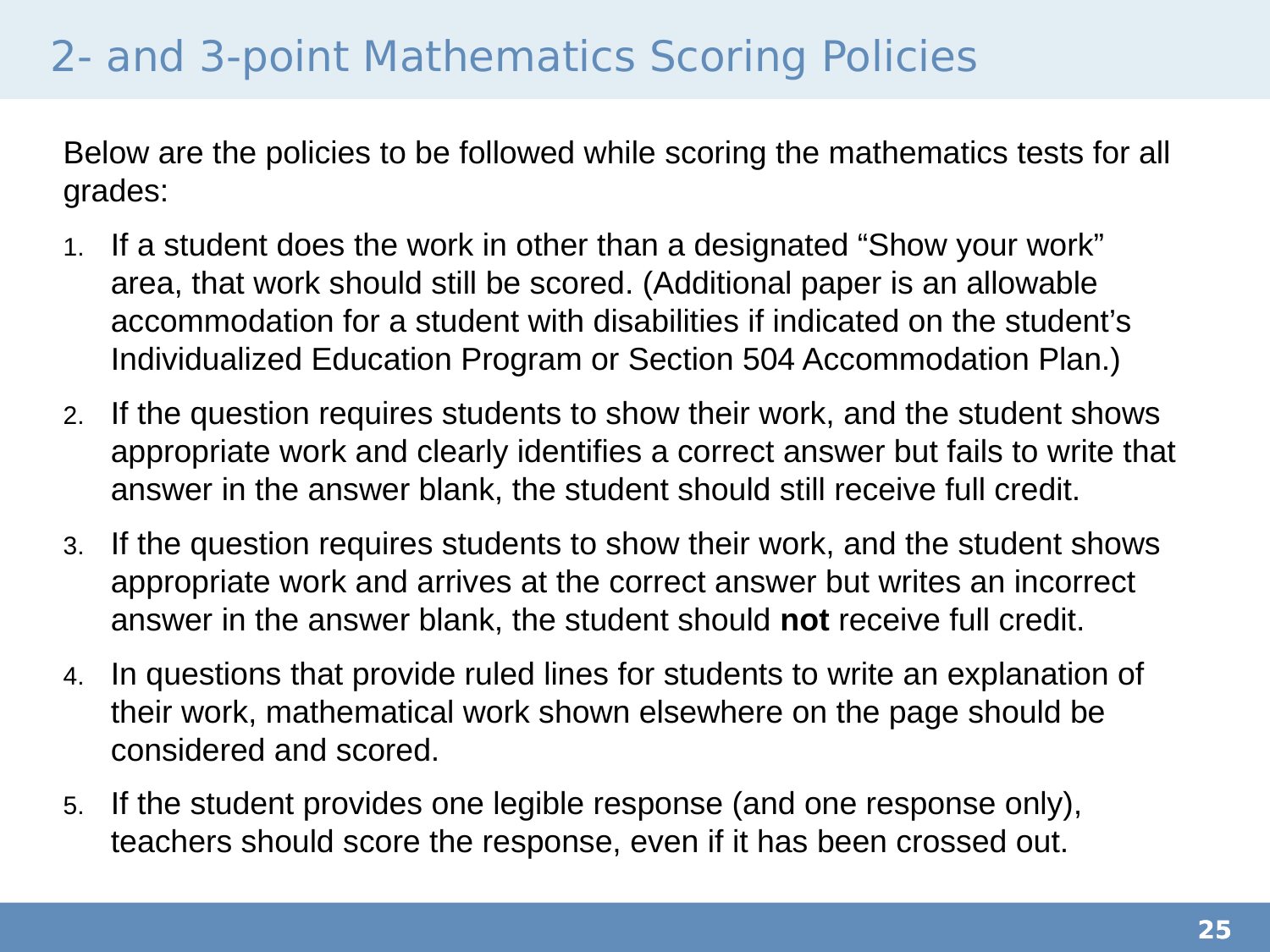

# 2- and 3-point Mathematics Scoring Policies
Below are the policies to be followed while scoring the mathematics tests for all grades:
If a student does the work in other than a designated “Show your work” area, that work should still be scored. (Additional paper is an allowable accommodation for a student with disabilities if indicated on the student’s Individualized Education Program or Section 504 Accommodation Plan.)
If the question requires students to show their work, and the student shows appropriate work and clearly identifies a correct answer but fails to write that answer in the answer blank, the student should still receive full credit.
If the question requires students to show their work, and the student shows appropriate work and arrives at the correct answer but writes an incorrect answer in the answer blank, the student should not receive full credit.
In questions that provide ruled lines for students to write an explanation of their work, mathematical work shown elsewhere on the page should be considered and scored.
If the student provides one legible response (and one response only), teachers should score the response, even if it has been crossed out.

25